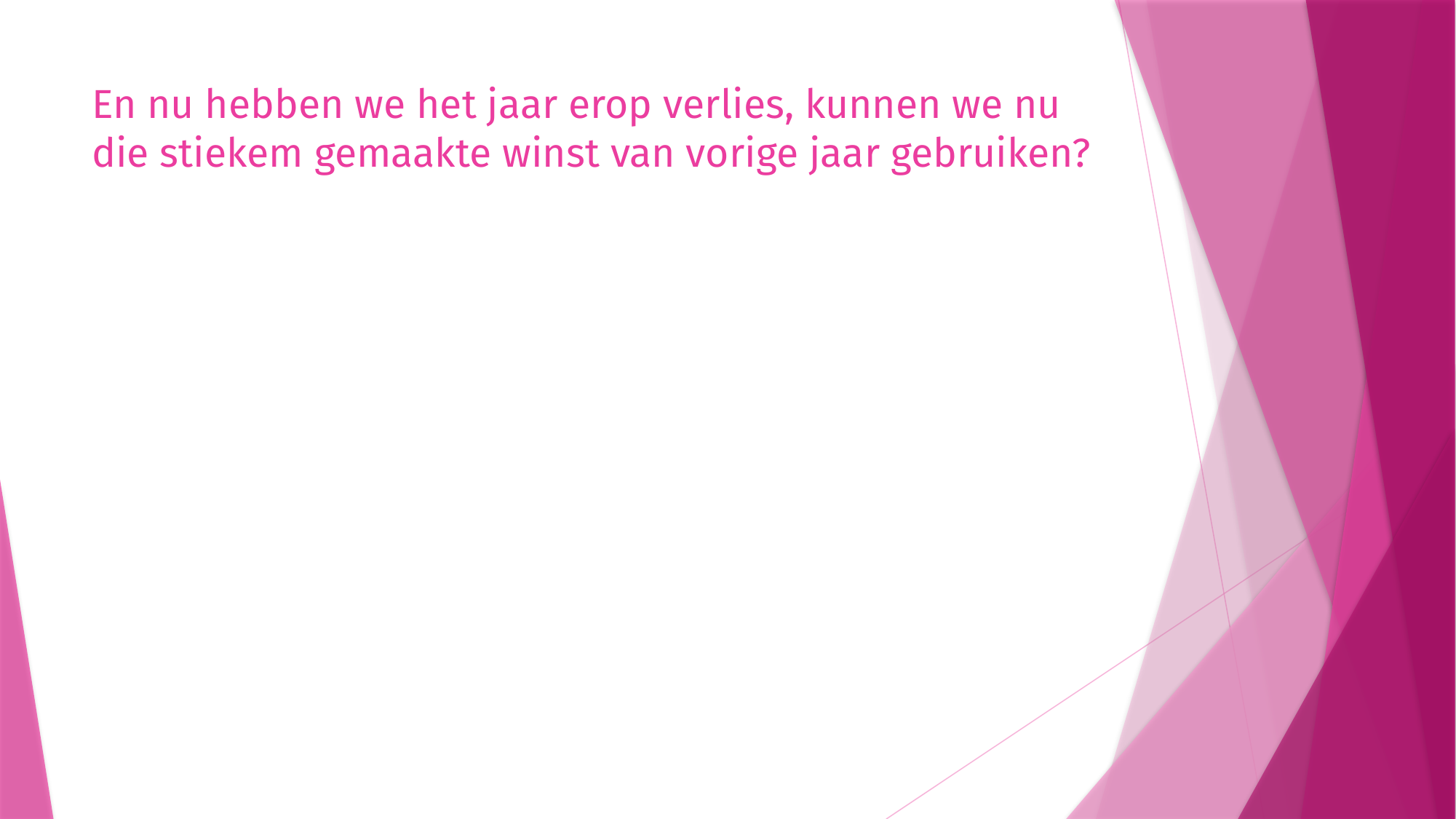

# En nu hebben we het jaar erop verlies, kunnen we nu die stiekem gemaakte winst van vorige jaar gebruiken?